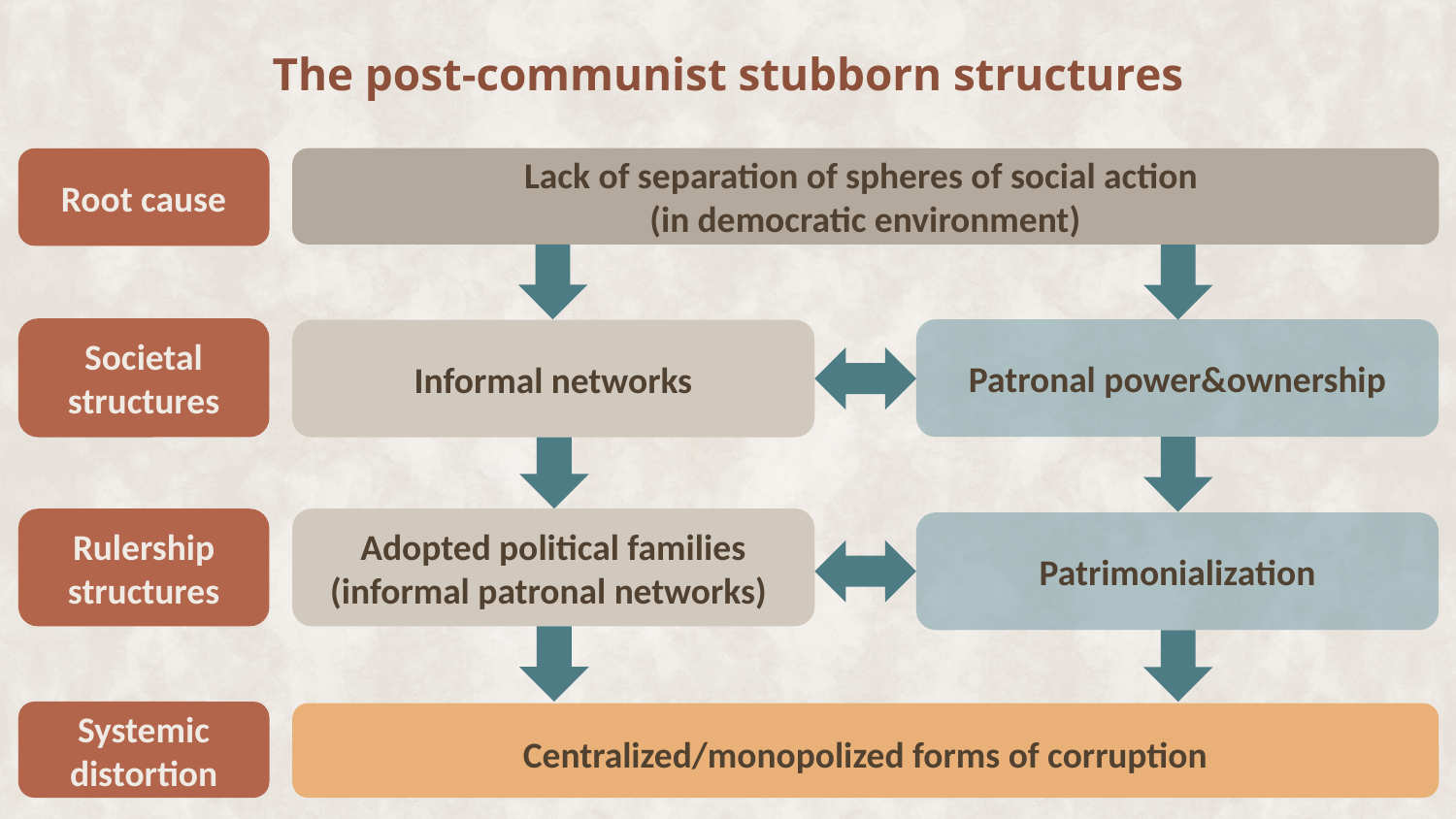

The post-communist stubborn structures
Root cause
Lack of separation of spheres of social action
(in democratic environment)

Patronal power&ownership
Informal networks

Adopted political families (informal patronal networks)
Patrimonialization

Centralized/monopolized forms of corruption

Societal structures
Rulership structures
Systemic distortion